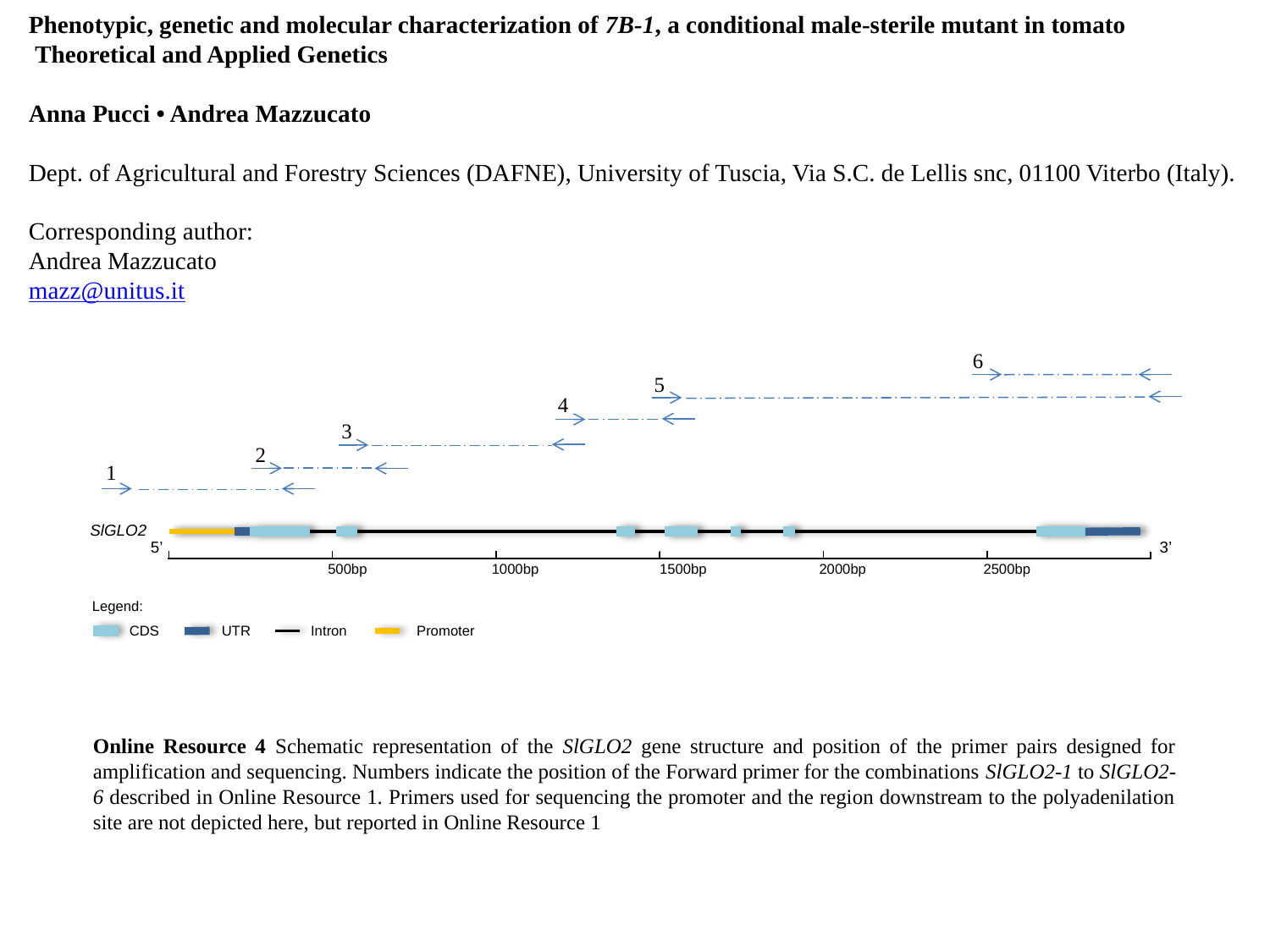

Phenotypic, genetic and molecular characterization of 7B-1, a conditional male-sterile mutant in tomato
 Theoretical and Applied Genetics

Anna Pucci • Andrea Mazzucato

Dept. of Agricultural and Forestry Sciences (DAFNE), University of Tuscia, Via S.C. de Lellis snc, 01100 Viterbo (Italy).

Corresponding author:
Andrea Mazzucato
mazz@unitus.it
6
5
4
3
2
1
SlGLO2
5’
3’
500bp
1000bp
1500bp
2000bp
2500bp
Legend:
CDS
UTR
Intron
Promoter
Online Resource 4 Schematic representation of the SlGLO2 gene structure and position of the primer pairs designed for amplification and sequencing. Numbers indicate the position of the Forward primer for the combinations SlGLO2-1 to SlGLO2-6 described in Online Resource 1. Primers used for sequencing the promoter and the region downstream to the polyadenilation site are not depicted here, but reported in Online Resource 1